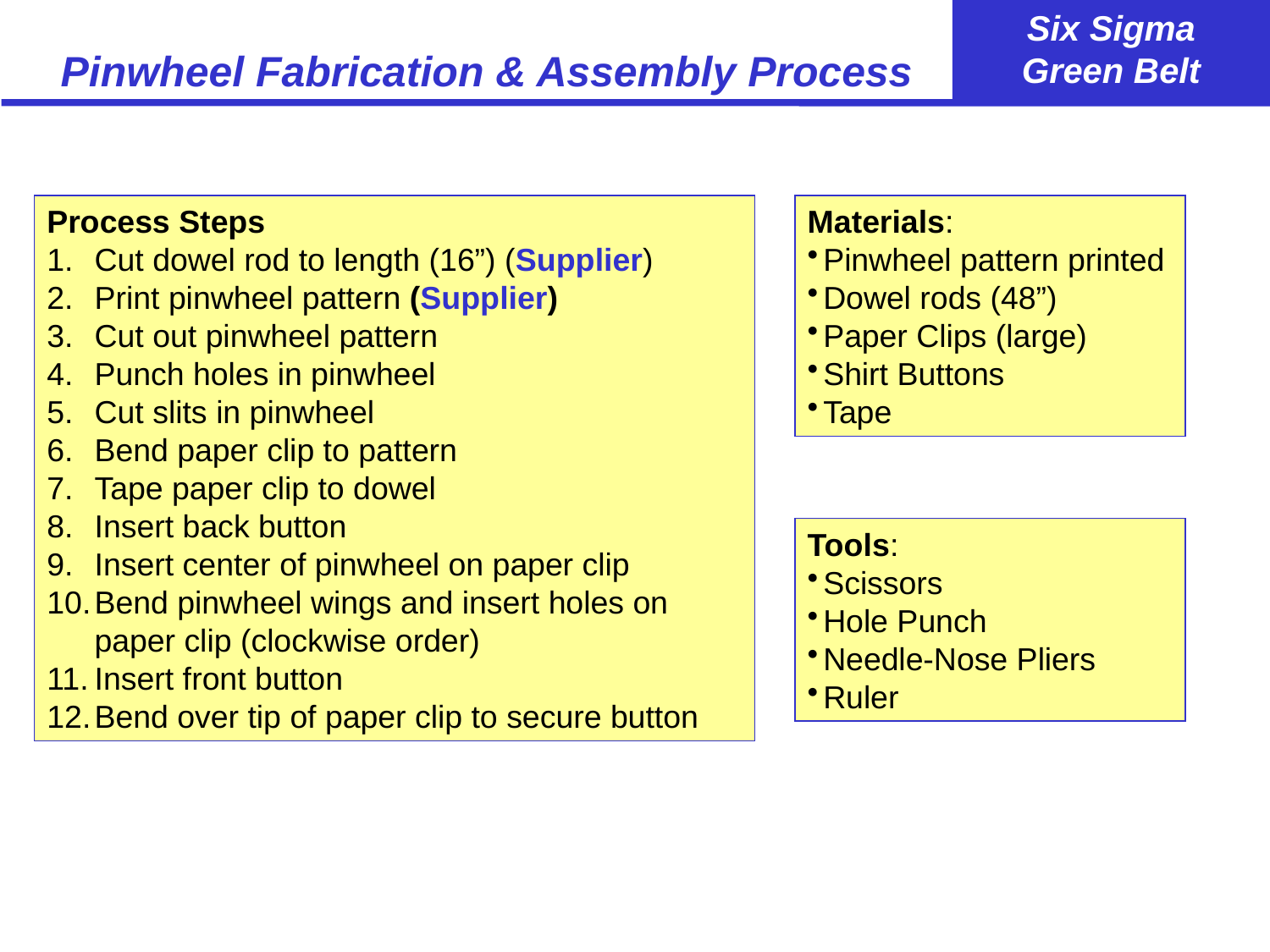

# Pinwheel Fabrication & Assembly Process
Process Steps
Cut dowel rod to length (16”) (Supplier)
Print pinwheel pattern (Supplier)
Cut out pinwheel pattern
Punch holes in pinwheel
Cut slits in pinwheel
Bend paper clip to pattern
Tape paper clip to dowel
Insert back button
Insert center of pinwheel on paper clip
Bend pinwheel wings and insert holes on paper clip (clockwise order)
Insert front button
Bend over tip of paper clip to secure button
Materials:
Pinwheel pattern printed
Dowel rods (48”)
Paper Clips (large)
Shirt Buttons
Tape
Tools:
Scissors
Hole Punch
Needle-Nose Pliers
Ruler